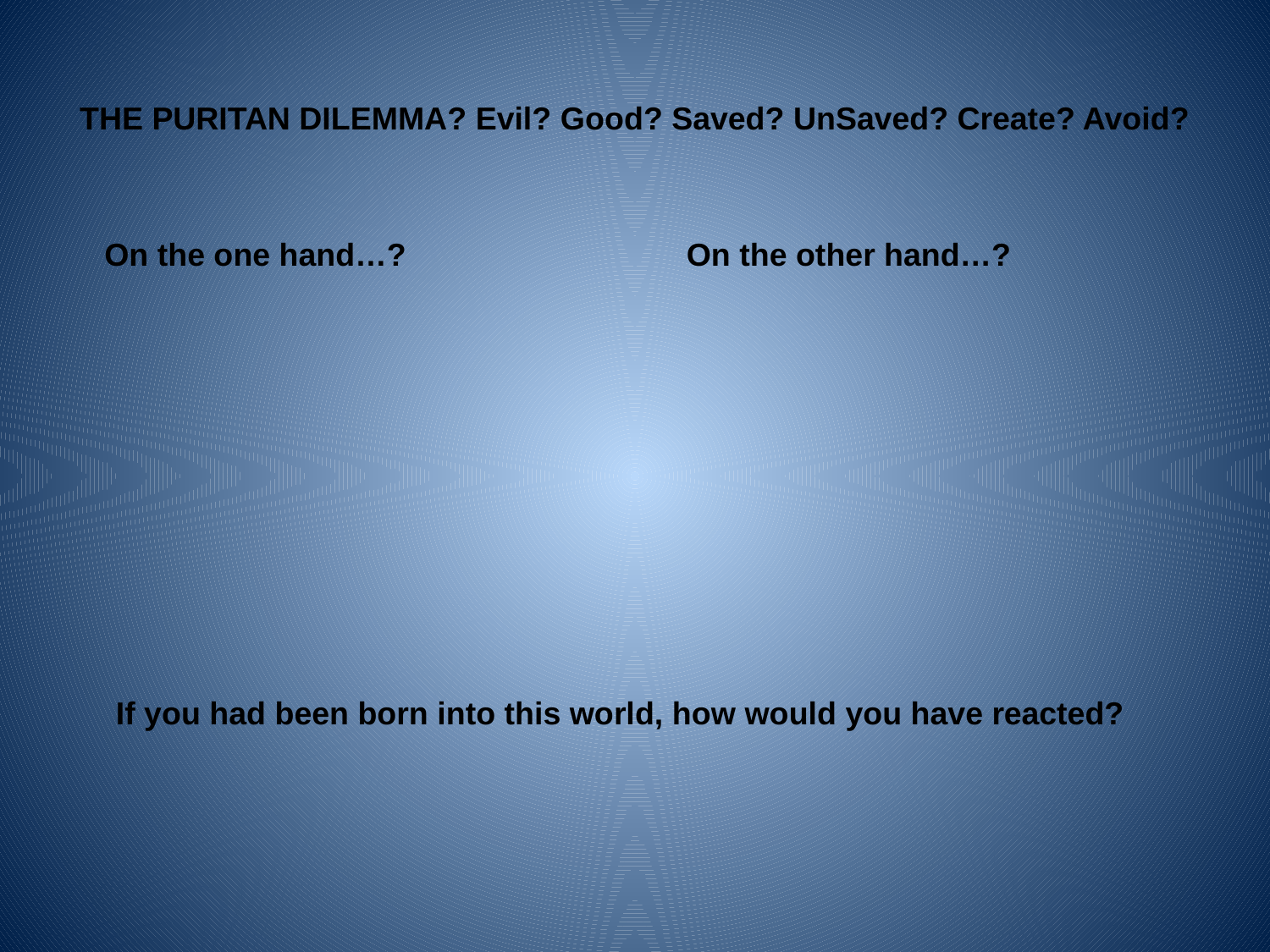

# THE PURITAN DILEMMA? Evil? Good? Saved? UnSaved? Create? Avoid?
On the one hand…?
On the other hand…?
If you had been born into this world, how would you have reacted?